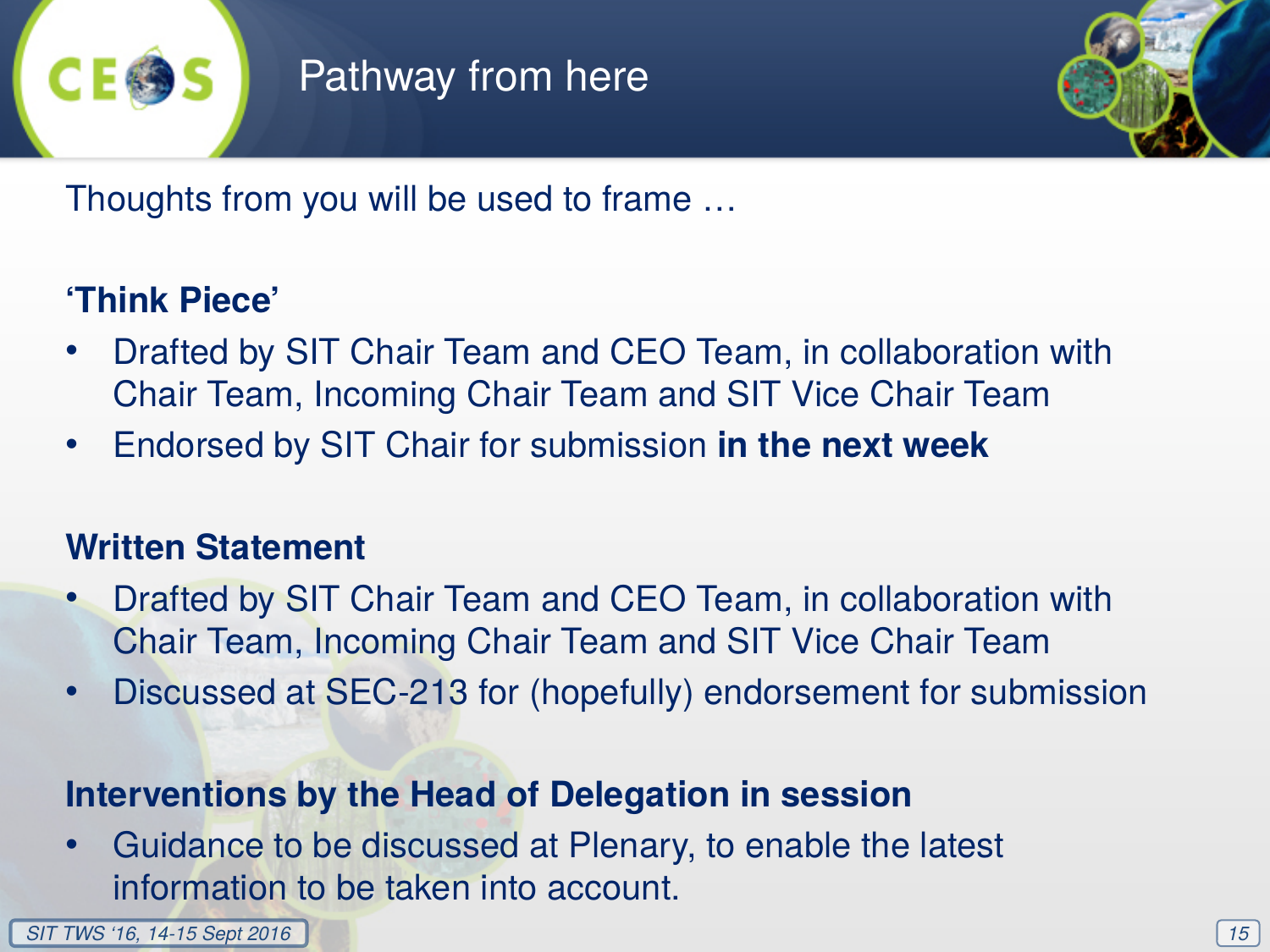

Pathway from here
Thoughts from you will be used to frame …

‘Think Piece’
Drafted by SIT Chair Team and CEO Team, in collaboration with Chair Team, Incoming Chair Team and SIT Vice Chair Team
Endorsed by SIT Chair for submission in the next week

Written Statement
Drafted by SIT Chair Team and CEO Team, in collaboration with Chair Team, Incoming Chair Team and SIT Vice Chair Team
Discussed at SEC-213 for (hopefully) endorsement for submission

Interventions by the Head of Delegation in session
Guidance to be discussed at Plenary, to enable the latest information to be taken into account.

15